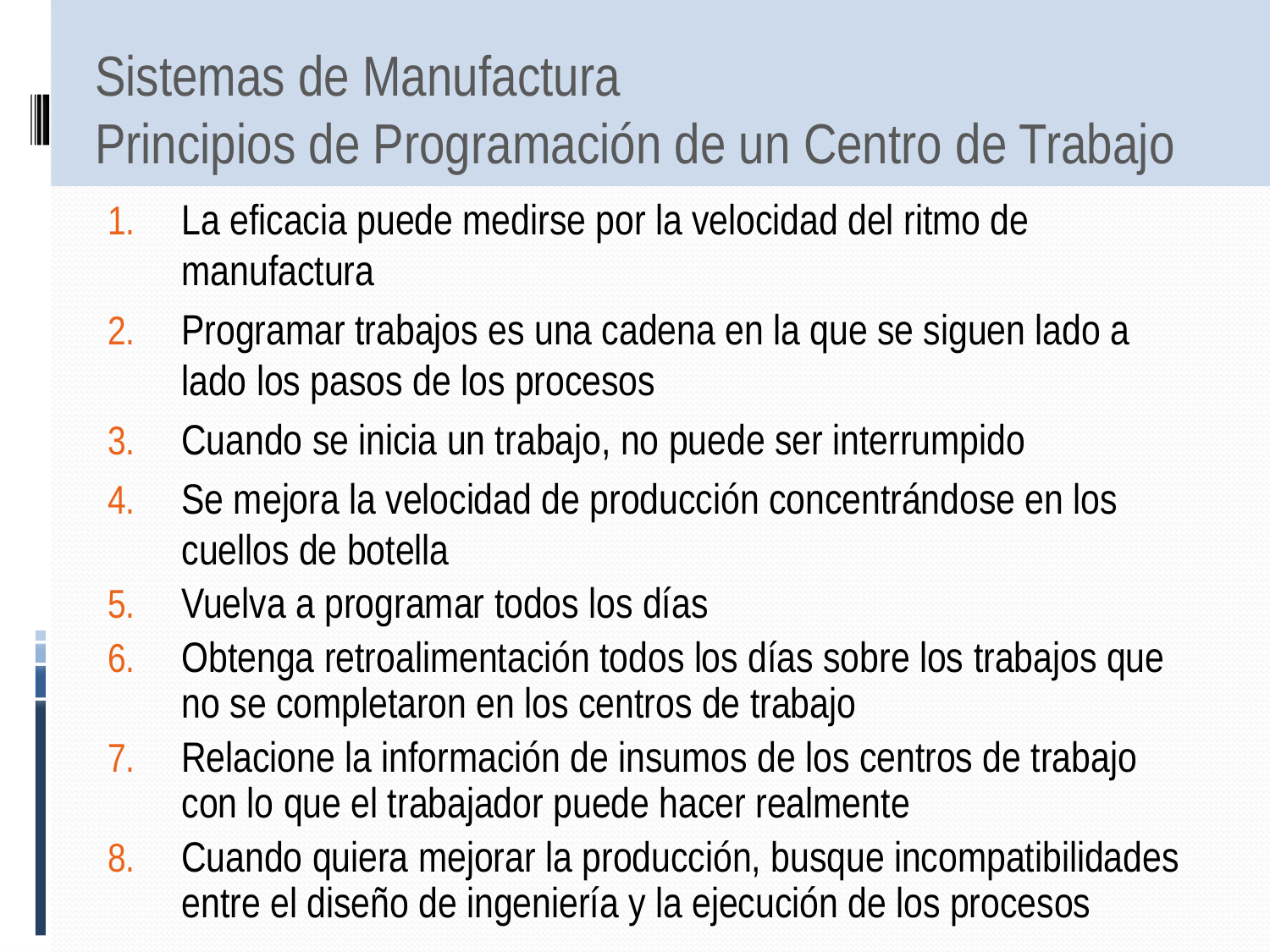

# Sistemas de Manufactura Principios de Programación de un Centro de Trabajo
La eficacia puede medirse por la velocidad del ritmo de manufactura
Programar trabajos es una cadena en la que se siguen lado a lado los pasos de los procesos
Cuando se inicia un trabajo, no puede ser interrumpido
Se mejora la velocidad de producción concentrándose en los cuellos de botella
Vuelva a programar todos los días
Obtenga retroalimentación todos los días sobre los trabajos que no se completaron en los centros de trabajo
Relacione la información de insumos de los centros de trabajo con lo que el trabajador puede hacer realmente
Cuando quiera mejorar la producción, busque incompatibilidades entre el diseño de ingeniería y la ejecución de los procesos